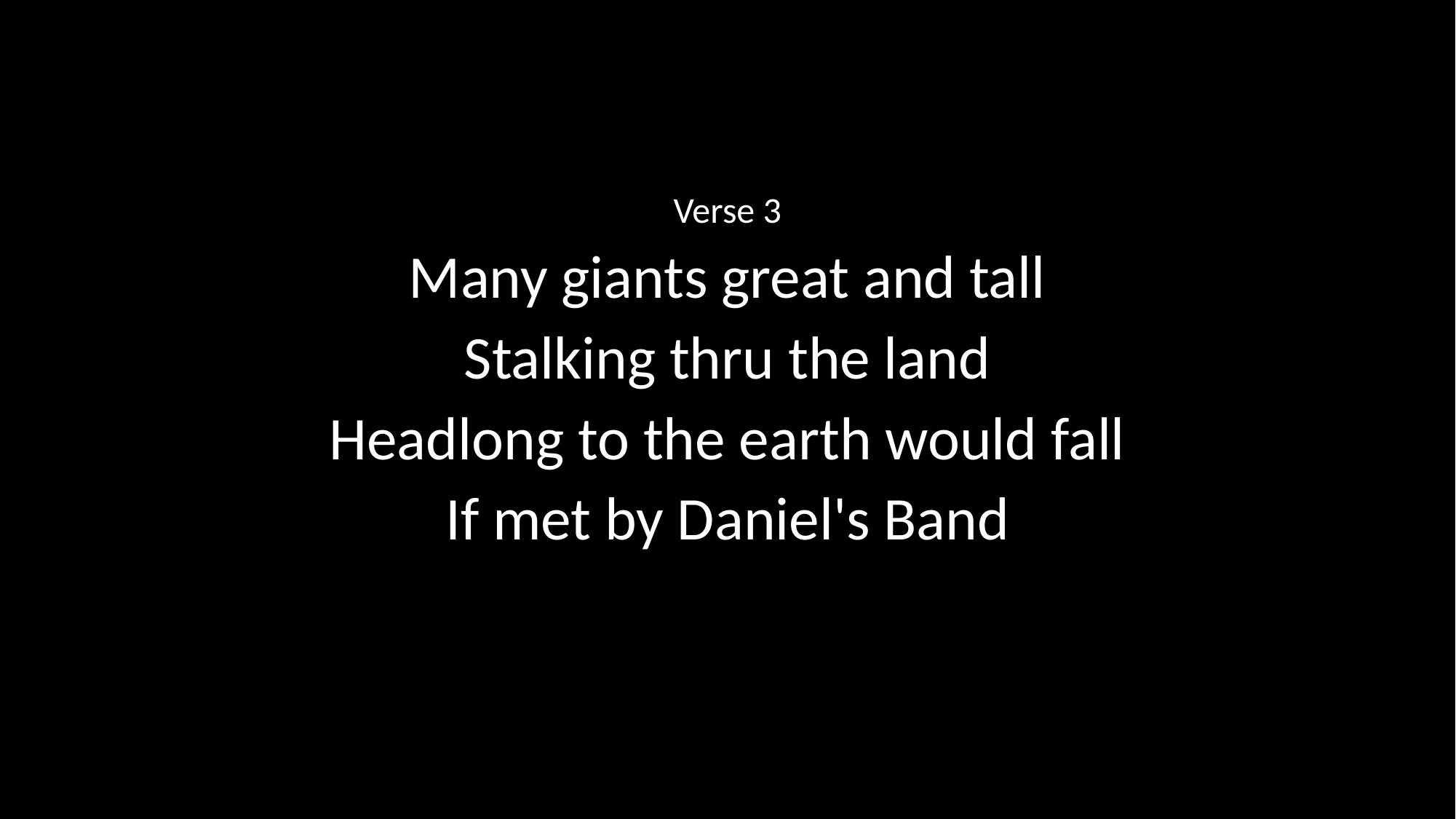

Verse 3
Many giants great and tall
Stalking thru the land
Headlong to the earth would fall
If met by Daniel's Band